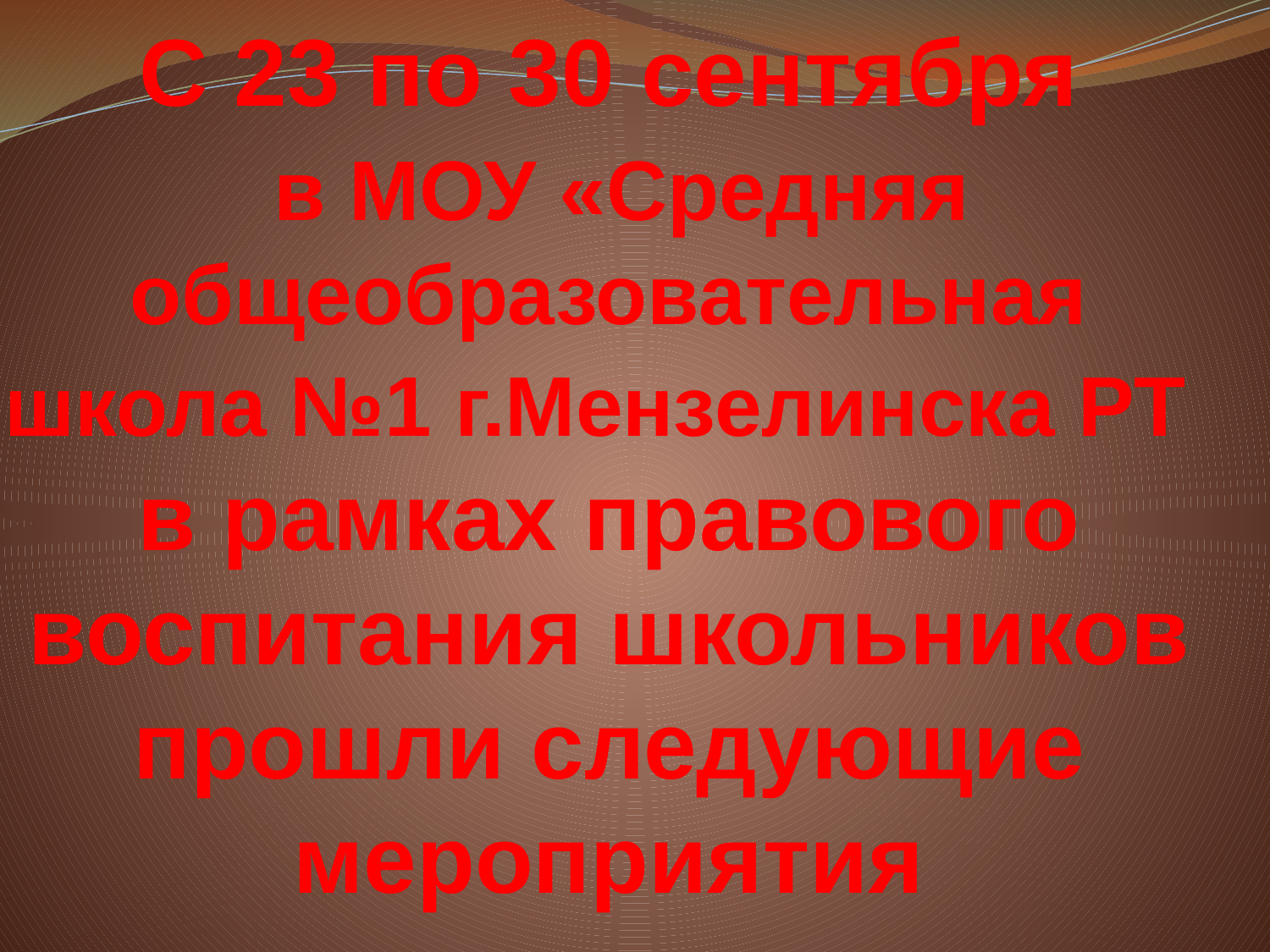

# С 23 по 30 сентября в МОУ «Средняя общеобразовательная школа №1 г.Мензелинска РТ в рамках правового воспитания школьников прошли следующие мероприятия